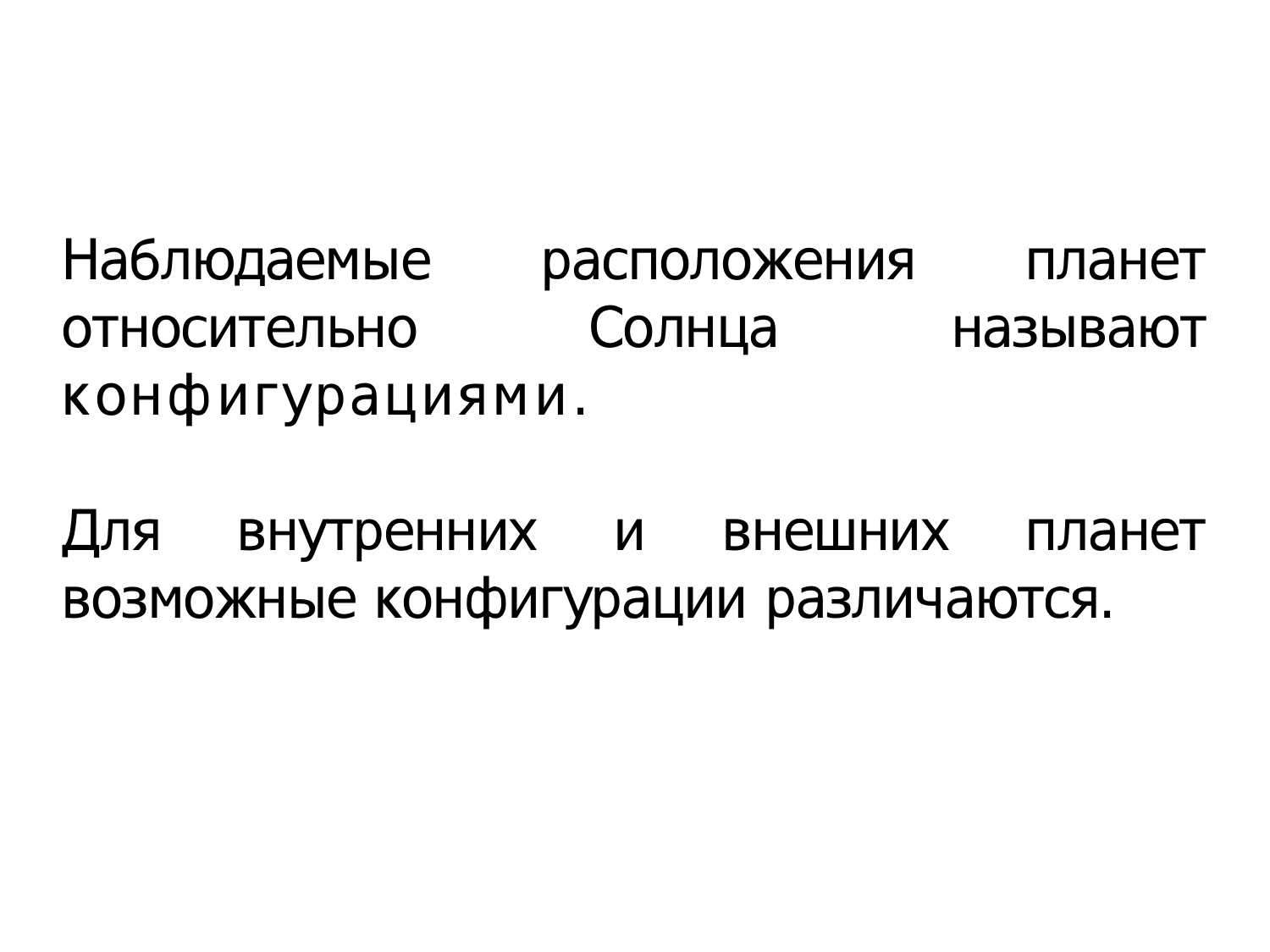

# Наблюдаемые расположения планет относительно Солнца называют конфигурациями. Для внутренних и внешних планет возможные конфигурации различаются.